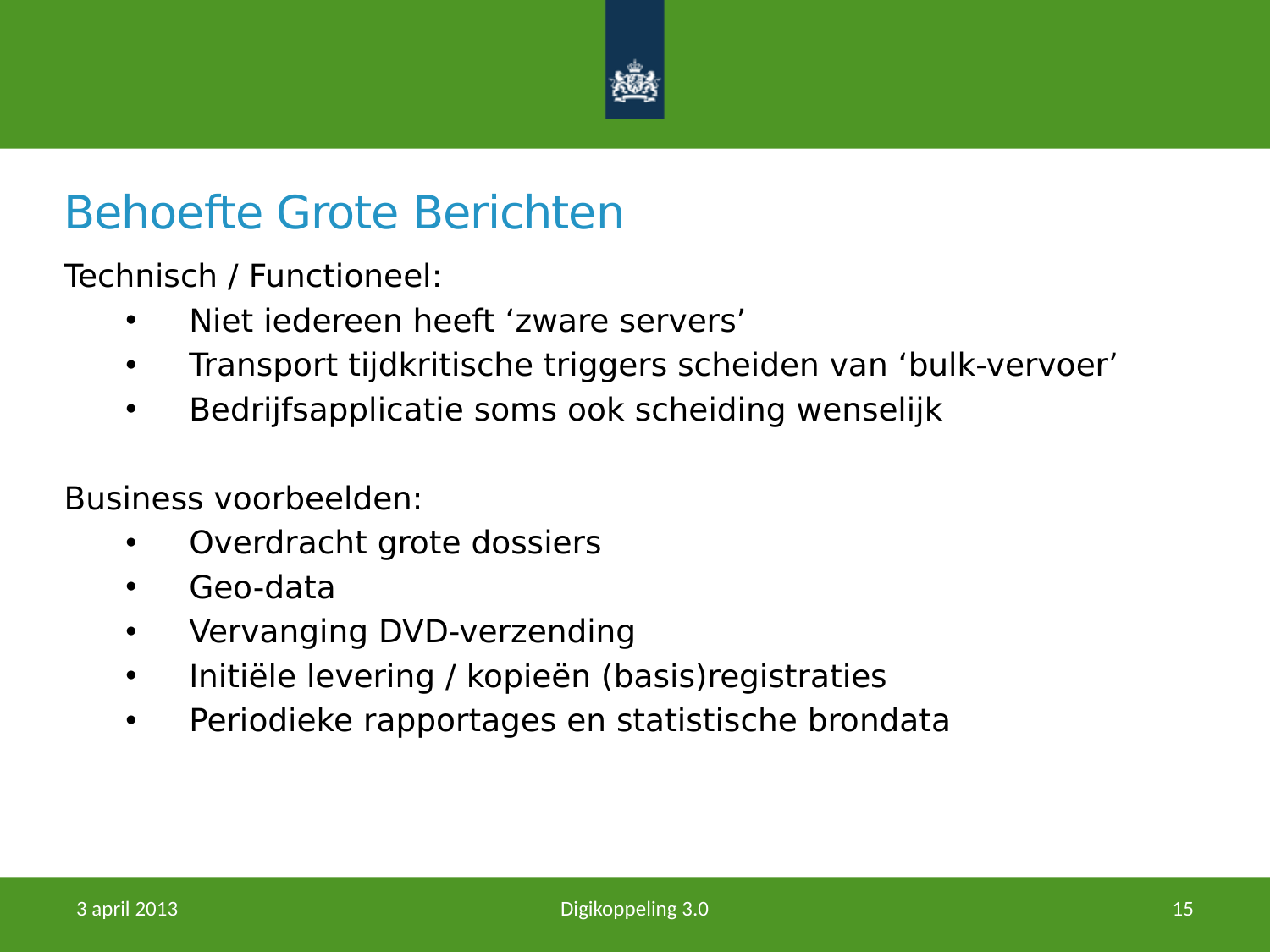

# Behoefte Grote Berichten
Technisch / Functioneel:
Niet iedereen heeft ‘zware servers’
Transport tijdkritische triggers scheiden van ‘bulk-vervoer’
Bedrijfsapplicatie soms ook scheiding wenselijk

Business voorbeelden:
Overdracht grote dossiers
Geo-data
Vervanging DVD-verzending
Initiële levering / kopieën (basis)registraties
Periodieke rapportages en statistische brondata
3 april 2013
Digikoppeling 3.0
15